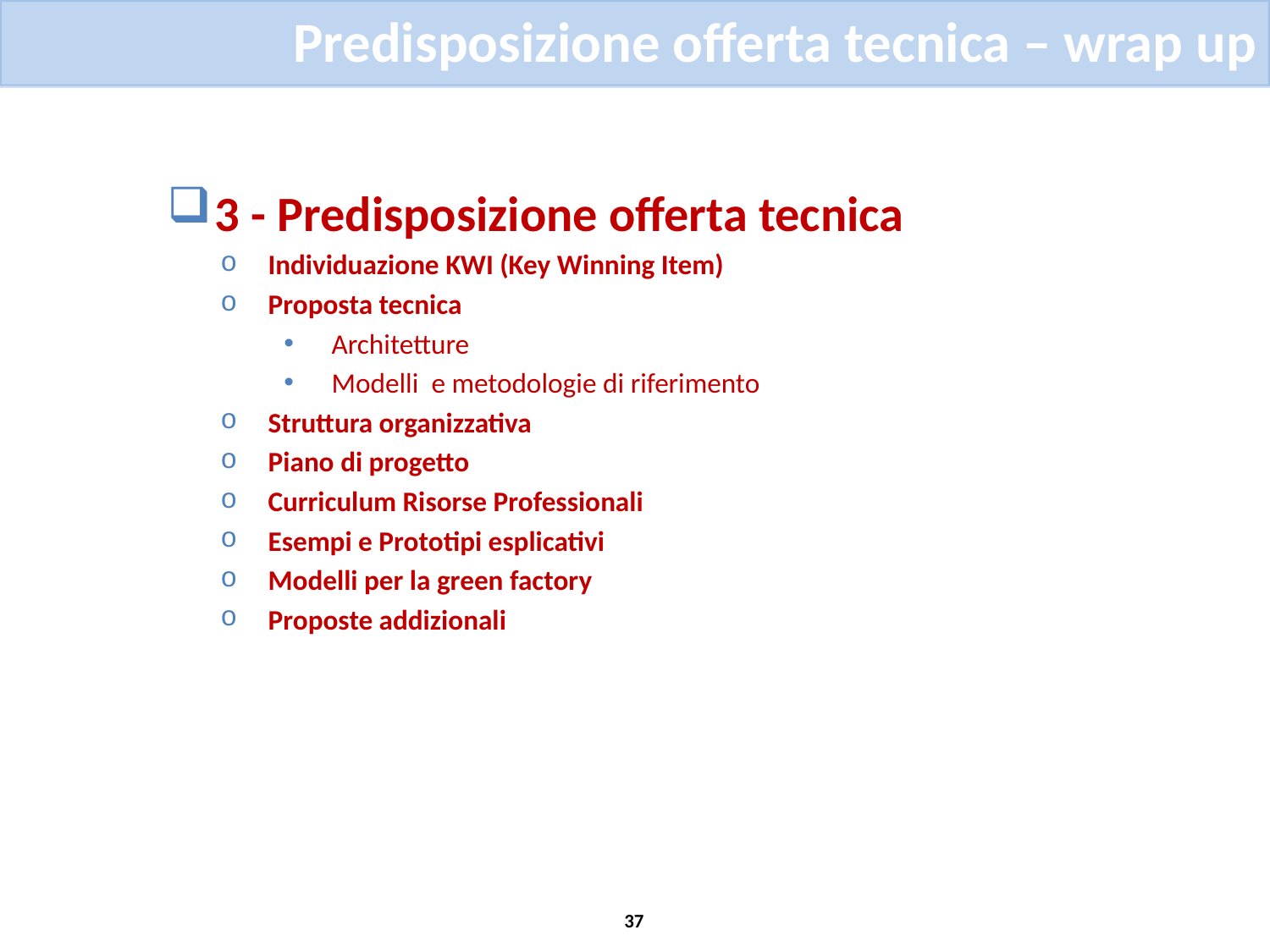

Predisposizione offerta tecnica – wrap up
3 - Predisposizione offerta tecnica
Individuazione KWI (Key Winning Item)
Proposta tecnica
Architetture
Modelli  e metodologie di riferimento
Struttura organizzativa
Piano di progetto
Curriculum Risorse Professionali
Esempi e Prototipi esplicativi
Modelli per la green factory
Proposte addizionali

37